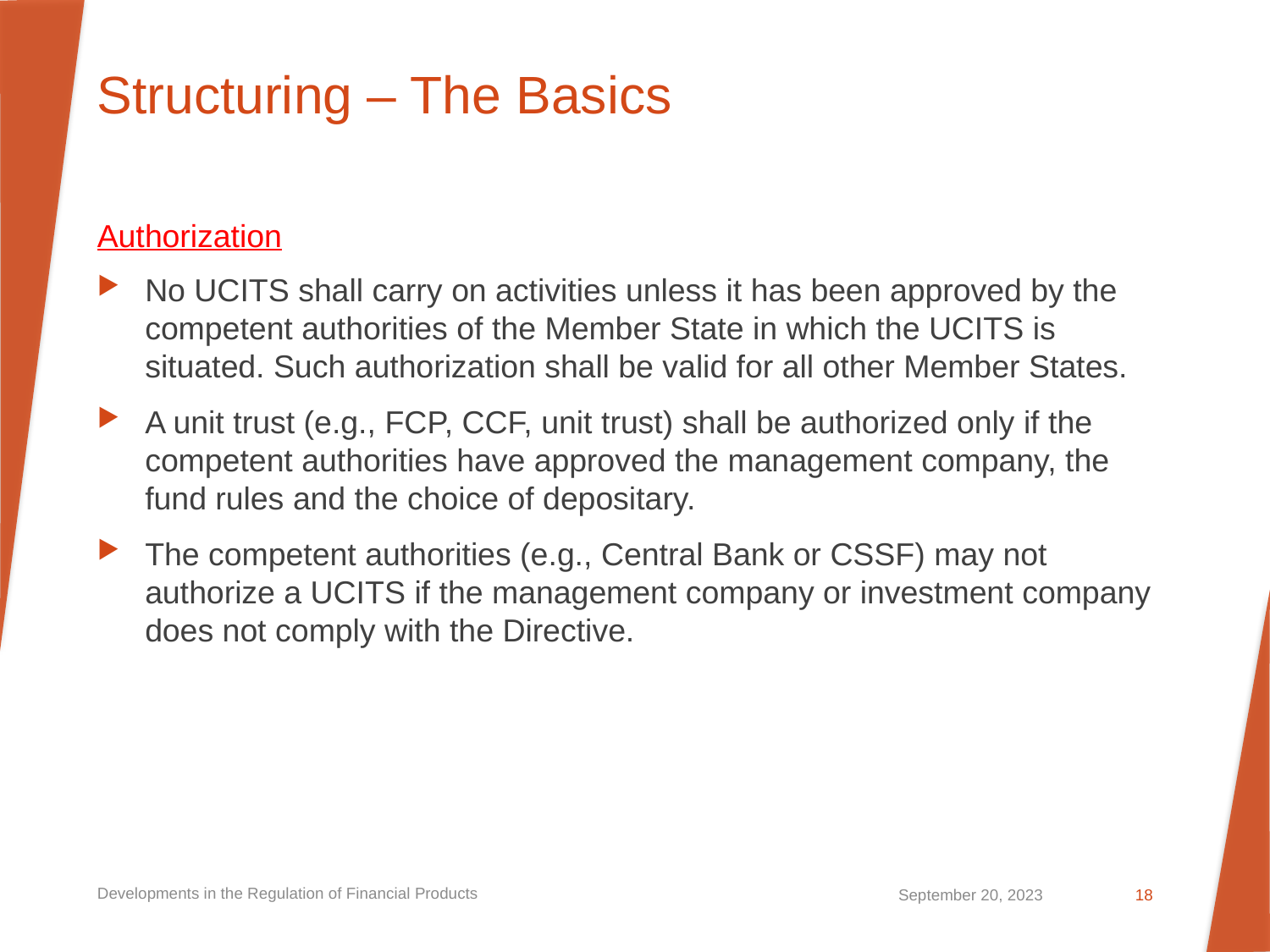

# Structuring – The Basics
Authorization
No UCITS shall carry on activities unless it has been approved by the competent authorities of the Member State in which the UCITS is situated. Such authorization shall be valid for all other Member States.
A unit trust (e.g., FCP, CCF, unit trust) shall be authorized only if the competent authorities have approved the management company, the fund rules and the choice of depositary.
The competent authorities (e.g., Central Bank or CSSF) may not authorize a UCITS if the management company or investment company does not comply with the Directive.

Developments in the Regulation of Financial Products
September 20, 2023
18